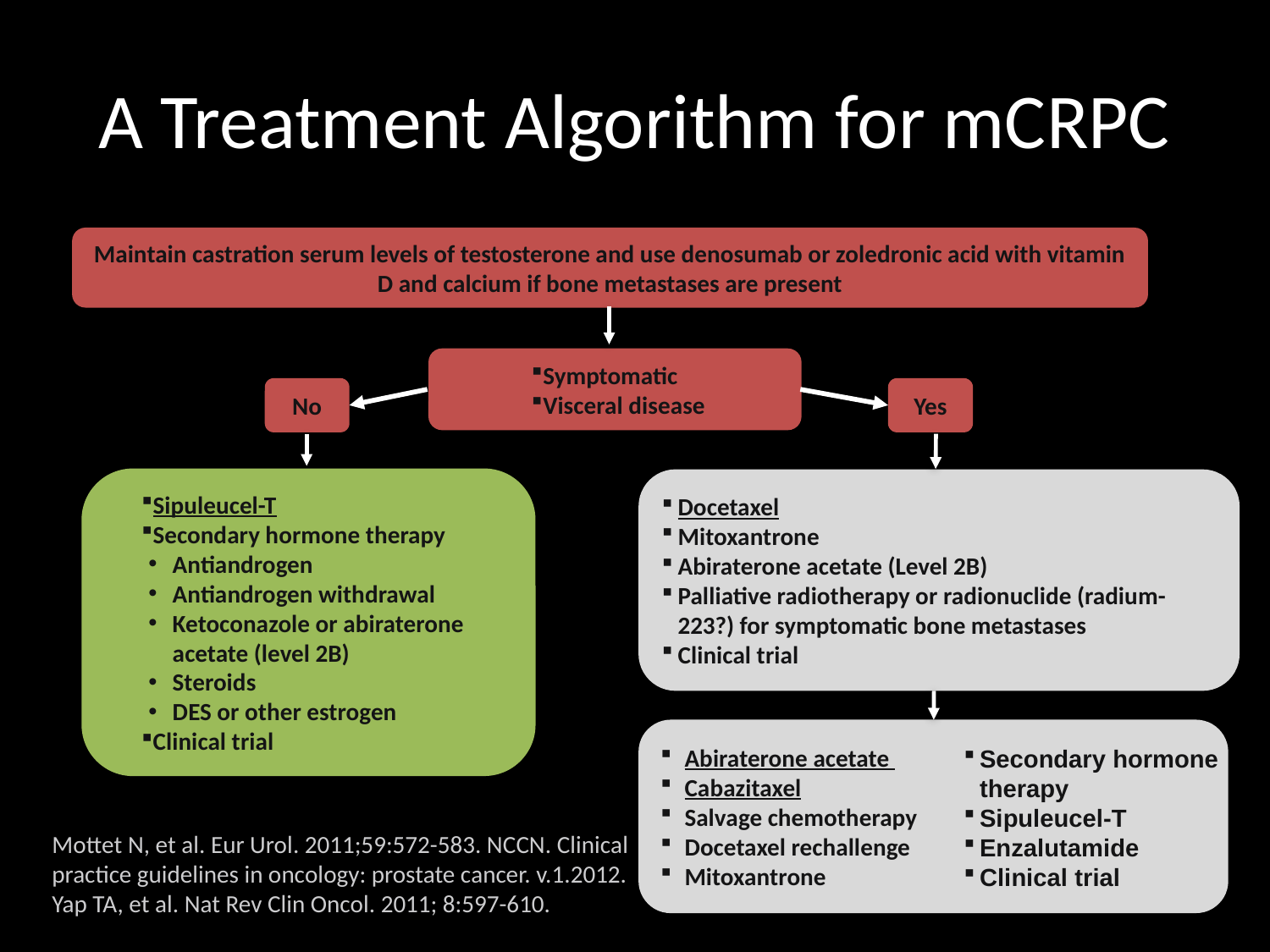

# A Treatment Algorithm for mCRPC
Maintain castration serum levels of testosterone and use denosumab or zoledronic acid with vitamin D and calcium if bone metastases are present
Symptomatic
Visceral disease
No
Yes
Docetaxel
Mitoxantrone
Abiraterone acetate (Level 2B)
Palliative radiotherapy or radionuclide (radium-223?) for symptomatic bone metastases
Clinical trial
Sipuleucel-T
Secondary hormone therapy
Antiandrogen
Antiandrogen withdrawal
Ketoconazole or abiraterone acetate (level 2B)
Steroids
DES or other estrogen
Clinical trial
Abiraterone acetate
Cabazitaxel
Salvage chemotherapy
Docetaxel rechallenge
Mitoxantrone
Secondary hormone therapy
Sipuleucel-T
Enzalutamide
Clinical trial

Mottet N, et al. Eur Urol. 2011;59:572-583. NCCN. Clinical practice guidelines in oncology: prostate cancer. v.1.2012. Yap TA, et al. Nat Rev Clin Oncol. 2011; 8:597-610.